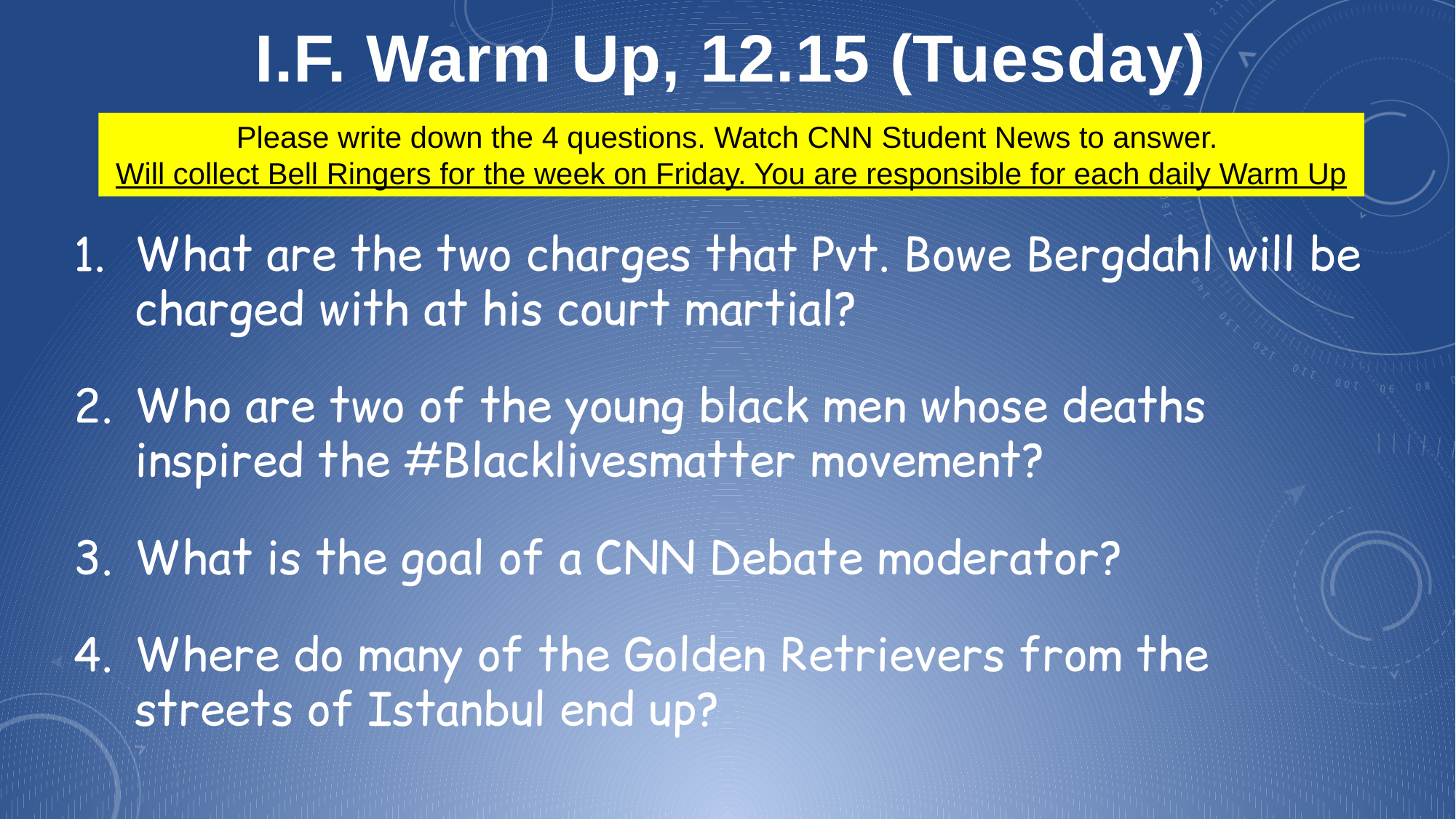

I.F. Warm Up, 12.15 (Tuesday)
Please write down the 4 questions. Watch CNN Student News to answer.
Will collect Bell Ringers for the week on Friday. You are responsible for each daily Warm Up
What are the two charges that Pvt. Bowe Bergdahl will be charged with at his court martial?
Who are two of the young black men whose deaths inspired the #Blacklivesmatter movement?
What is the goal of a CNN Debate moderator?
Where do many of the Golden Retrievers from the streets of Istanbul end up?